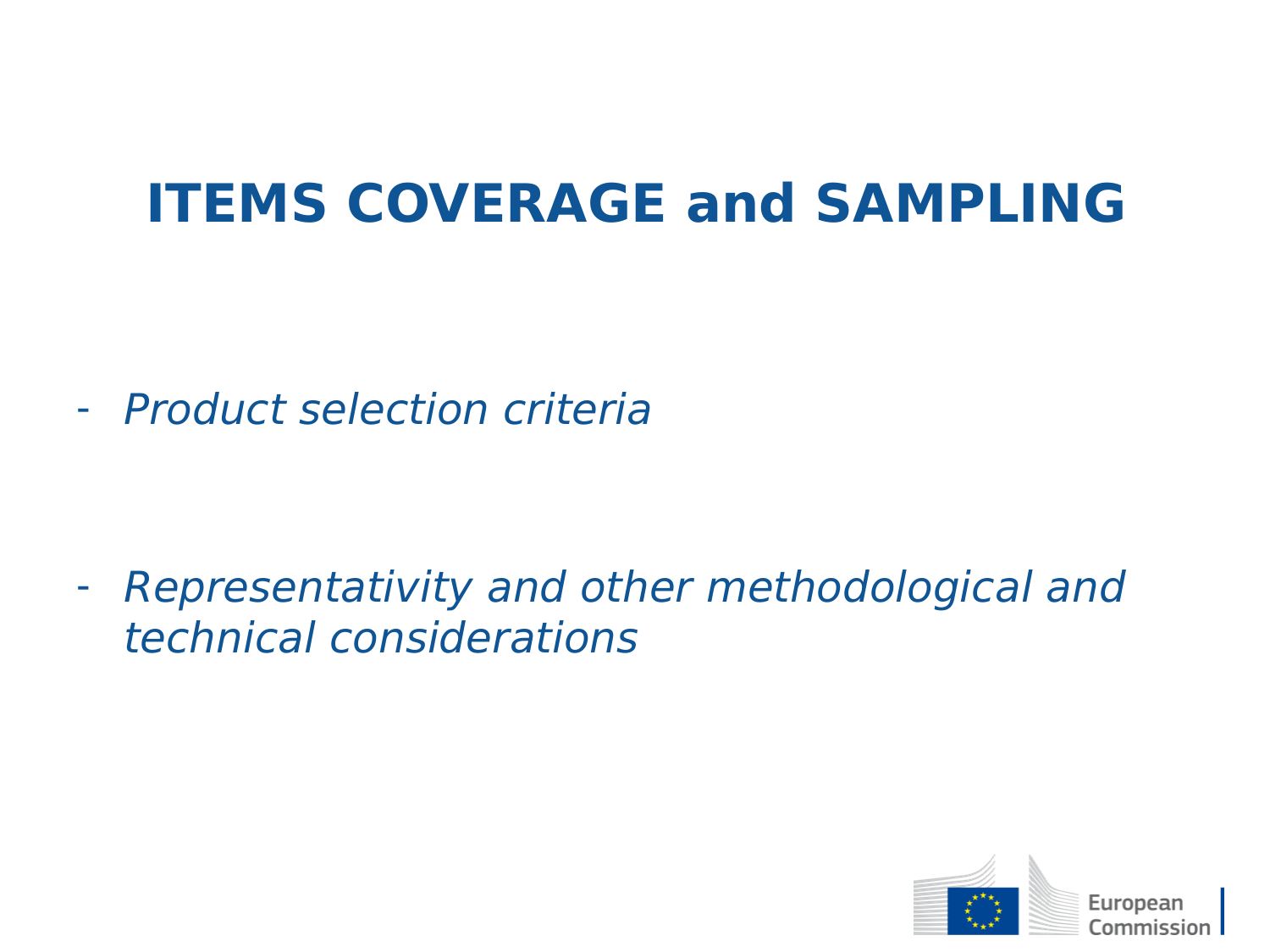

# ITEMS COVERAGE and SAMPLING

Product selection criteria

Representativity and other methodological and technical considerations